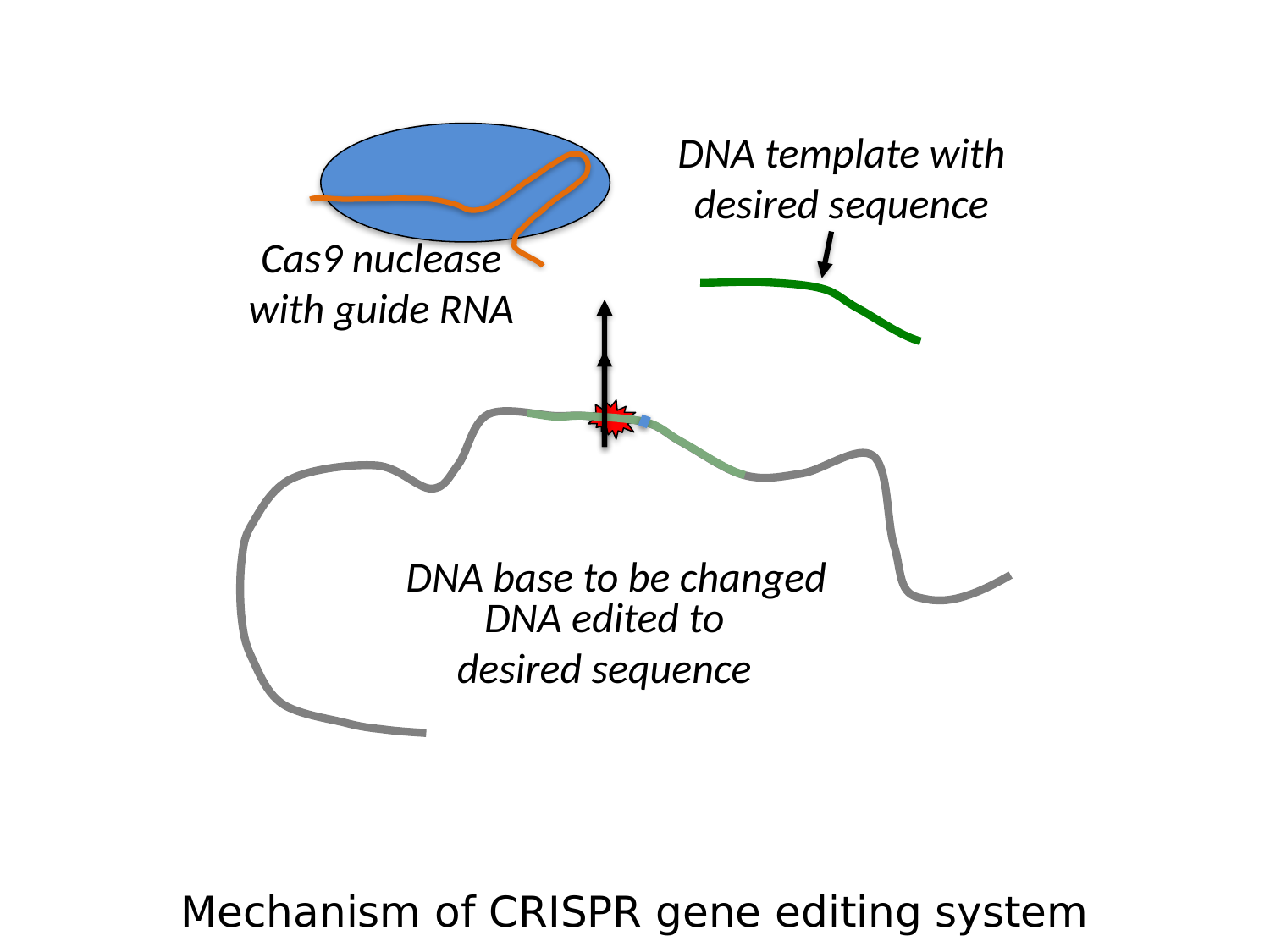

DNA template with desired sequence

Cas9 nuclease with guide RNA

DNA base to be changed
DNA edited to desired sequence
Mechanism of CRISPR gene editing system